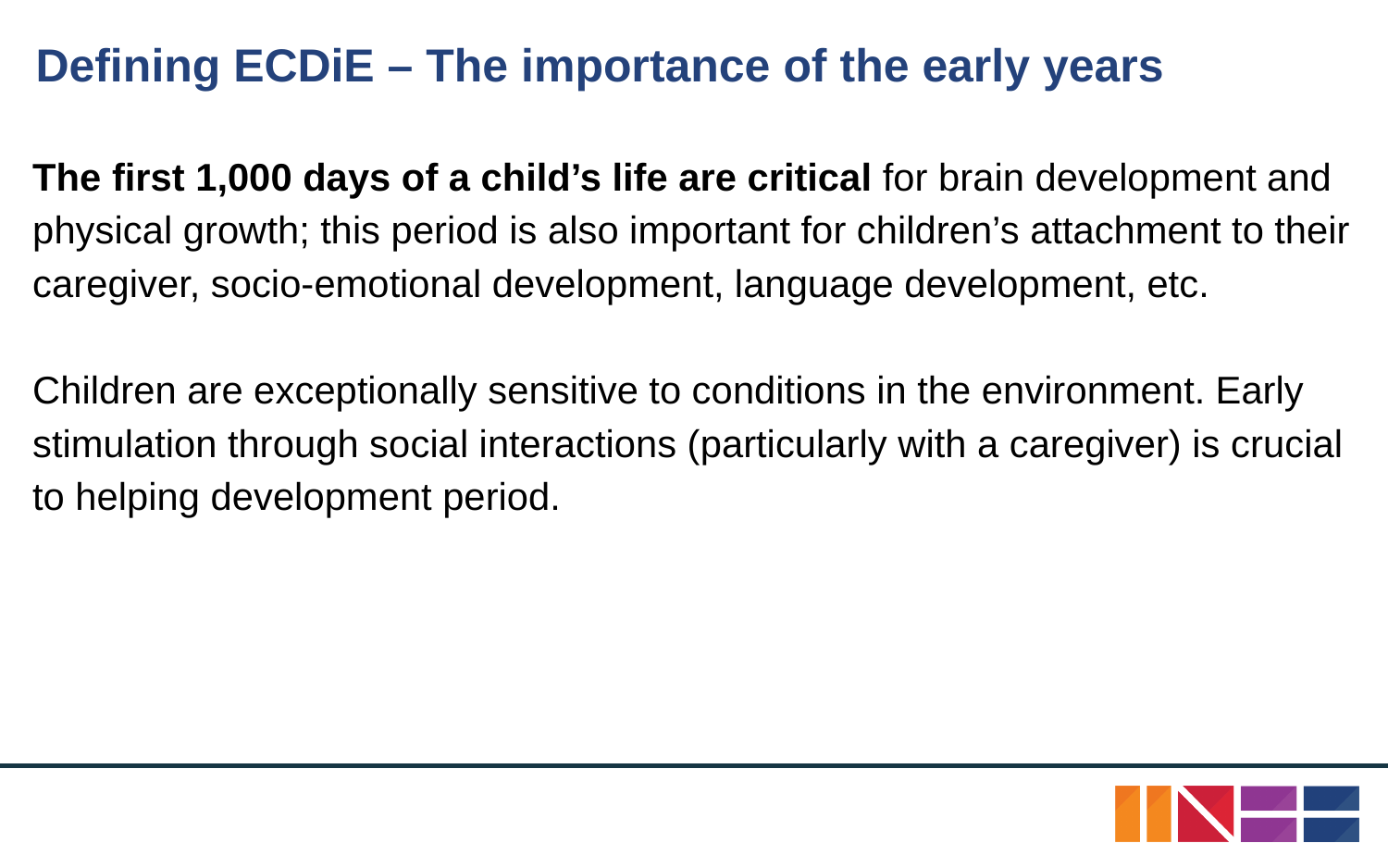

# Defining ECDiE – The importance of the early years
The first 1,000 days of a child’s life are critical for brain development and physical growth; this period is also important for children’s attachment to their caregiver, socio-emotional development, language development, etc.

Children are exceptionally sensitive to conditions in the environment. Early stimulation through social interactions (particularly with a caregiver) is crucial to helping development period.